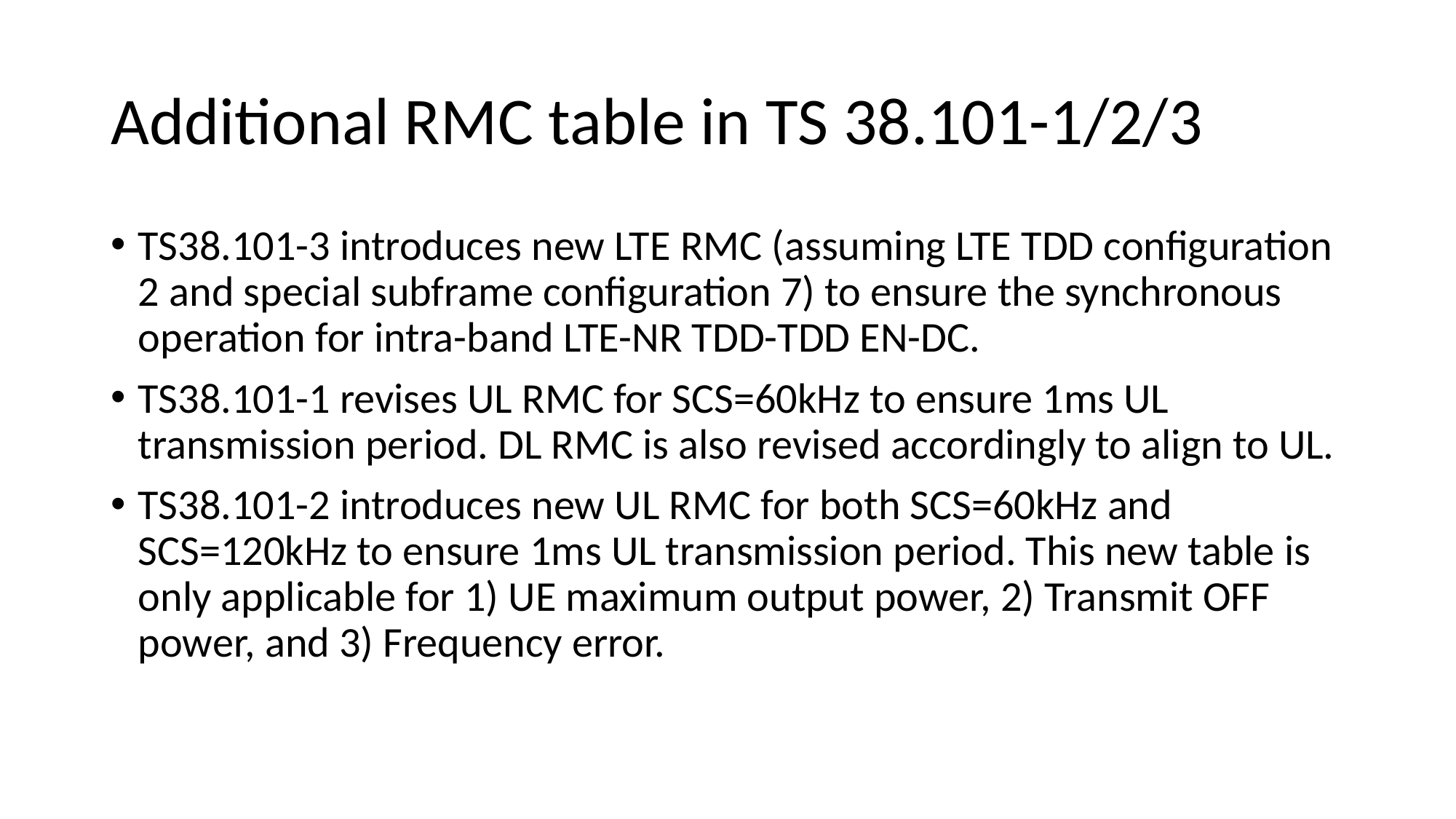

# Additional RMC table in TS 38.101-1/2/3
TS38.101-3 introduces new LTE RMC (assuming LTE TDD configuration 2 and special subframe configuration 7) to ensure the synchronous operation for intra-band LTE-NR TDD-TDD EN-DC.
TS38.101-1 revises UL RMC for SCS=60kHz to ensure 1ms UL transmission period. DL RMC is also revised accordingly to align to UL.
TS38.101-2 introduces new UL RMC for both SCS=60kHz and SCS=120kHz to ensure 1ms UL transmission period. This new table is only applicable for 1) UE maximum output power, 2) Transmit OFF power, and 3) Frequency error.